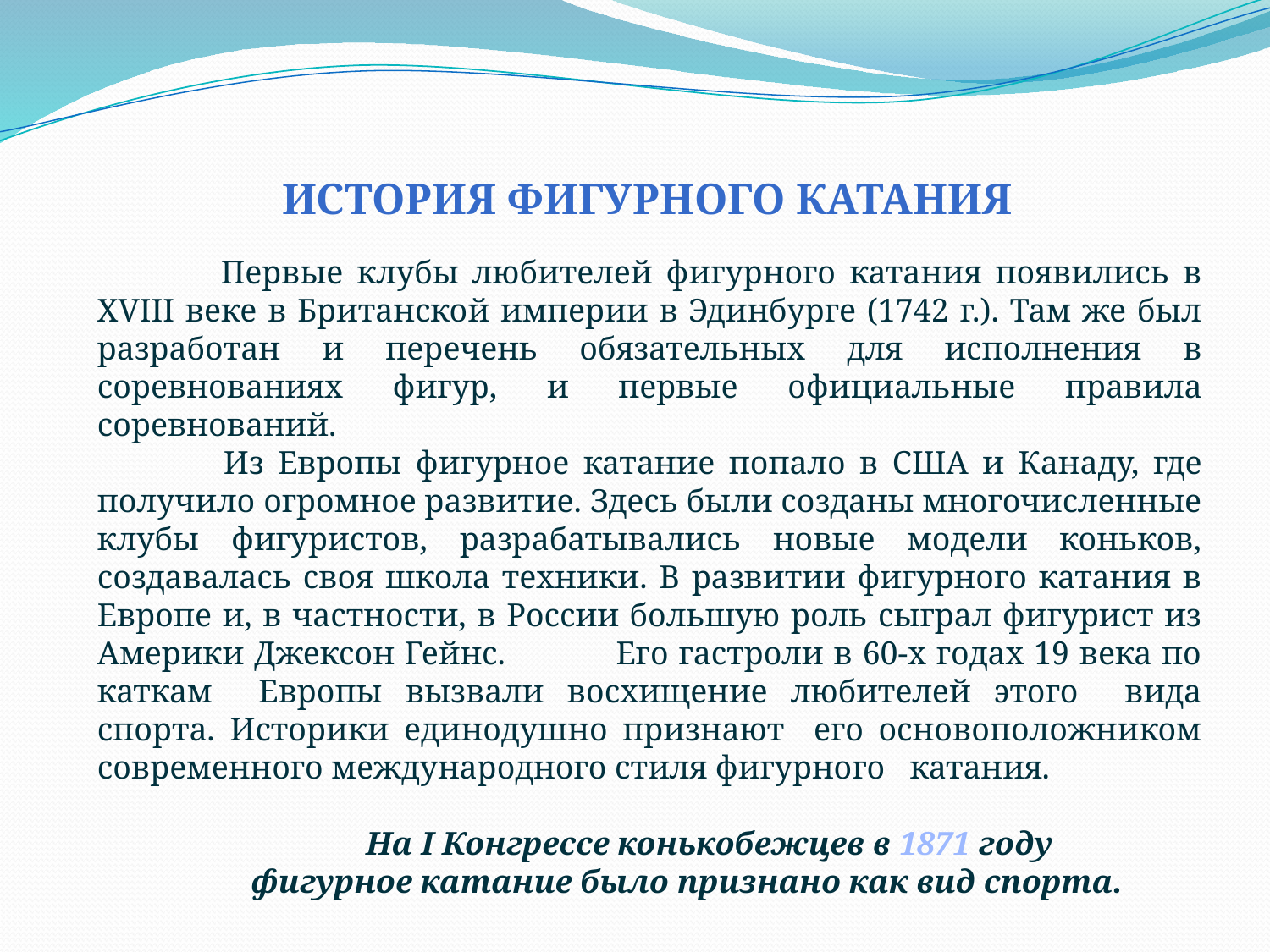

История фигурного катания
         Первые клубы любителей фигурного катания появились в XVIII веке в Британской империи в Эдинбурге (1742 г.). Там же был разработан и перечень обязательных для исполнения в соревнованиях фигур, и первые официальные правила соревнований.
         Из Европы фигурное катание попало в США и Канаду, где получило огромное развитие. Здесь были созданы многочисленные клубы фигуристов, разрабатывались новые модели коньков, создавалась своя школа техники. В развитии фигурного катания в Европе и, в частности, в России большую роль сыграл фигурист из Америки Джексон Гейнс.           Его гастроли в 60-х годах 19 века по каткам  Европы вызвали восхищение любителей этого  вида спорта. Историки единодушно признают  его основоположником современного международного стиля фигурного   катания.

	На I Конгрессе конькобежцев в 1871 году
         фигурное катание было признано как вид спорта.